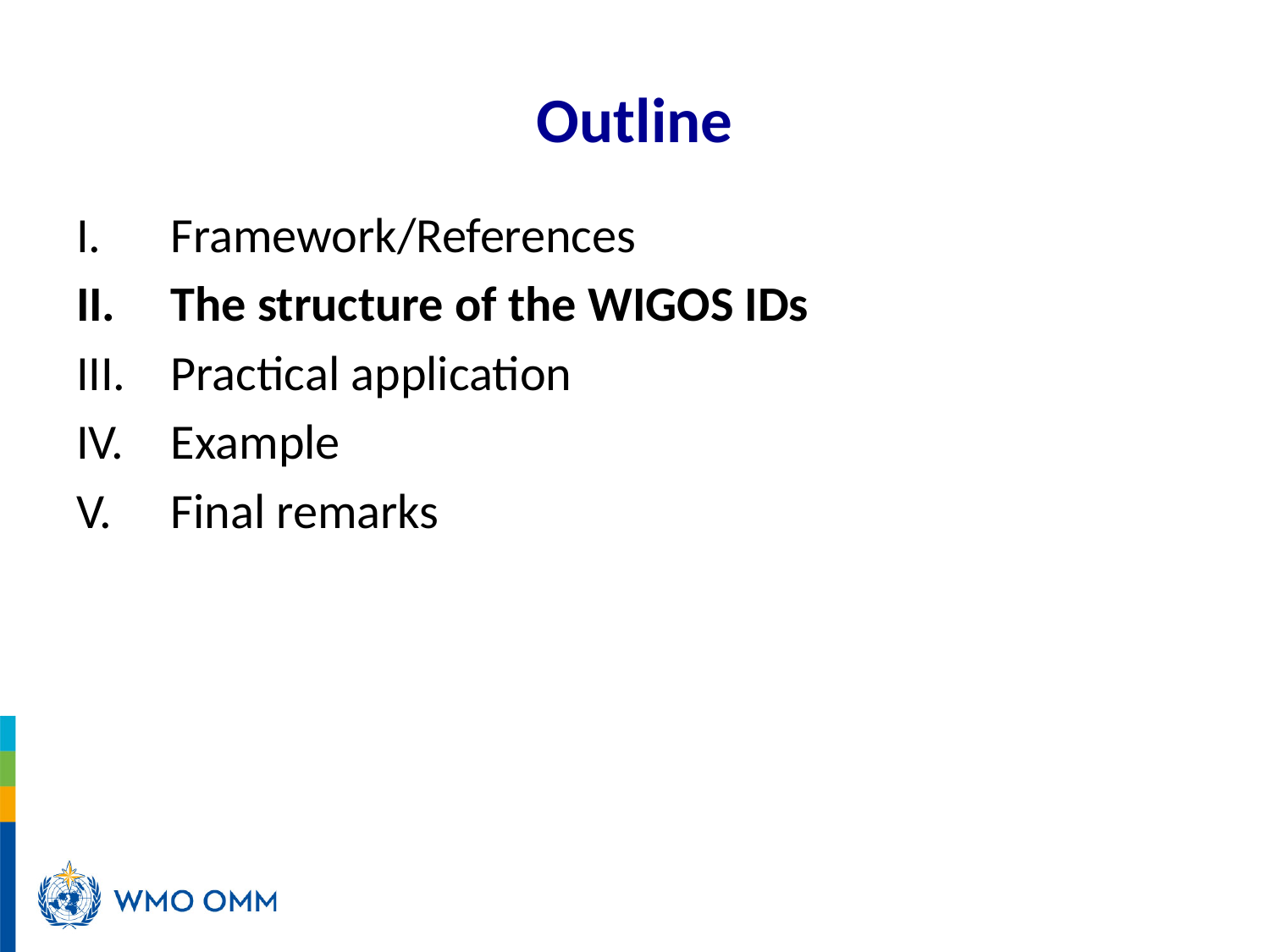

# Outline
Framework/References
The structure of the WIGOS IDs
Practical application
Example
Final remarks